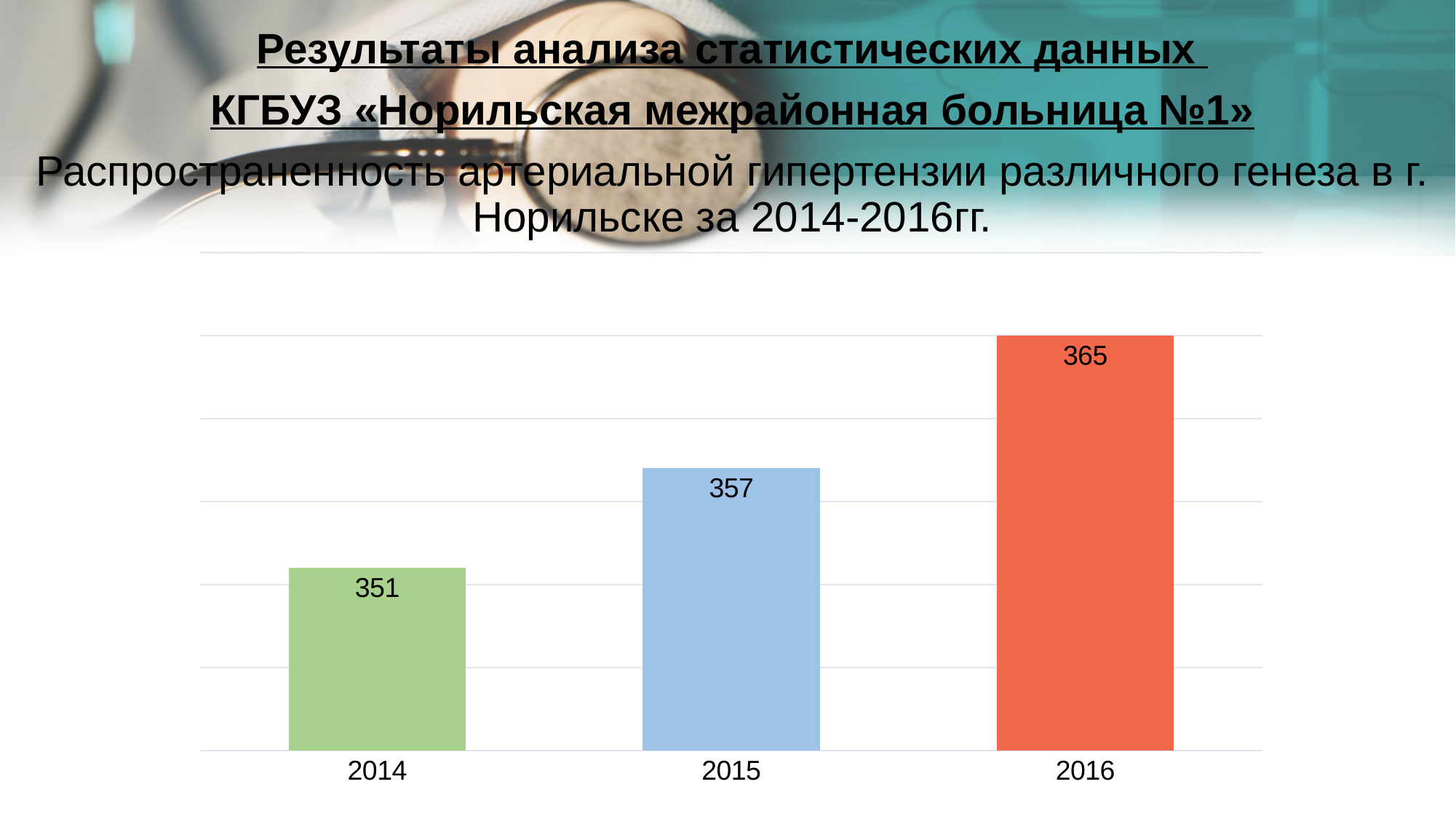

Результаты анализа статистических данных
КГБУЗ «Норильская межрайонная больница №1»
Распространенность артериальной гипертензии различного генеза в г. Норильске за 2014-2016гг.

### Chart

| Category | Количество |
|---|---|
| 2014 | 351.0 |
| 2015 | 357.0 |
| 2016 | 365.0 |